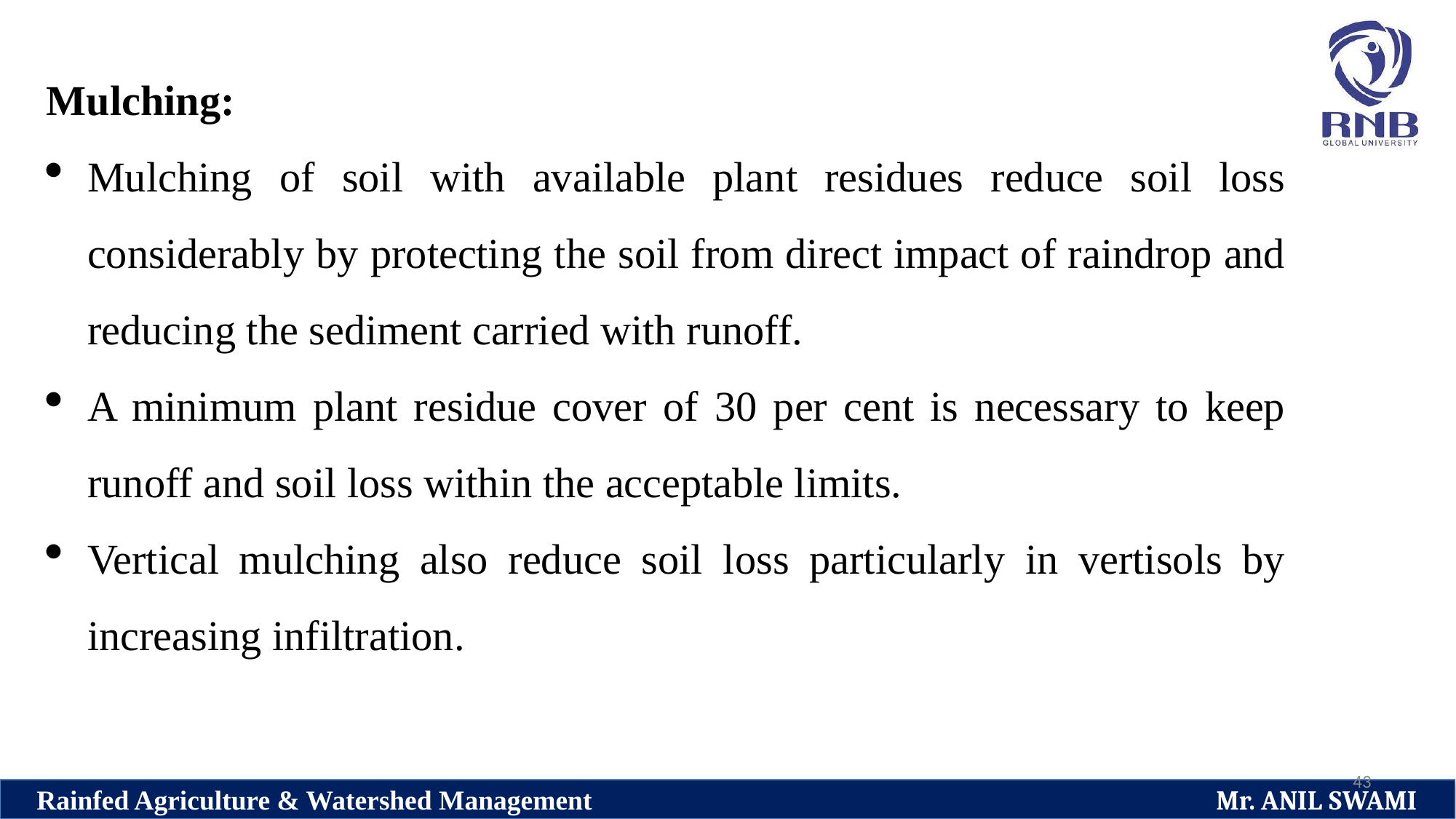

Mulching:
Mulching of soil with available plant residues reduce soil loss considerably by protecting the soil from direct impact of raindrop and reducing the sediment carried with runoff.
A minimum plant residue cover of 30 per cent is necessary to keep runoff and soil loss within the acceptable limits.
Vertical mulching also reduce soil loss particularly in vertisols by increasing infiltration.
43